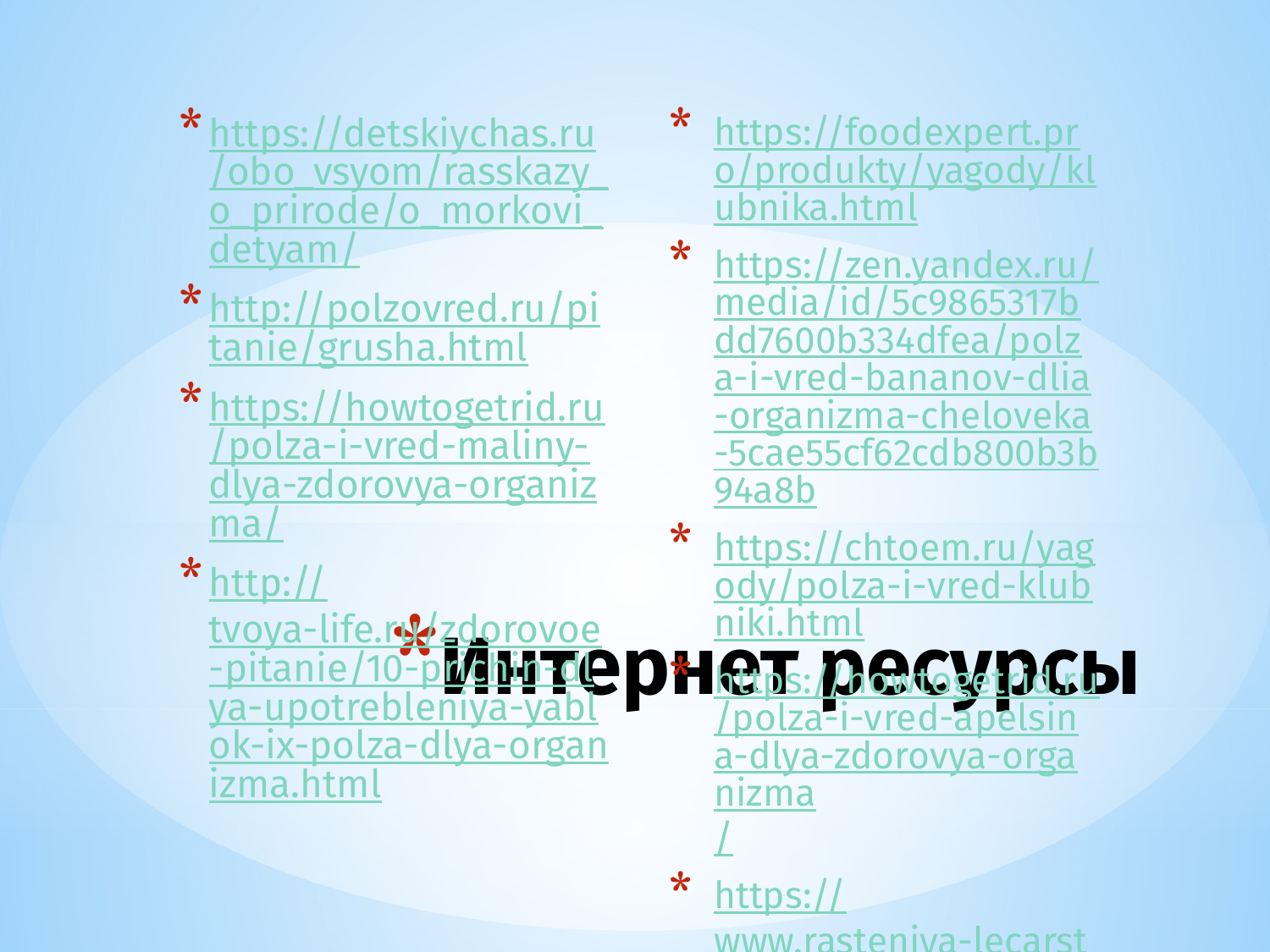

https://detskiychas.ru/obo_vsyom/rasskazy_o_prirode/o_morkovi_detyam/
http://polzovred.ru/pitanie/grusha.html
https://howtogetrid.ru/polza-i-vred-maliny-dlya-zdorovya-organizma/
http://tvoya-life.ru/zdorovoe-pitanie/10-prichin-dlya-upotrebleniya-yablok-ix-polza-dlya-organizma.html

https://foodexpert.pro/produkty/yagody/klubnika.html
https://zen.yandex.ru/media/id/5c9865317bdd7600b334dfea/polza-i-vred-bananov-dlia-organizma-cheloveka-5cae55cf62cdb800b3b94a8b
https://chtoem.ru/yagody/polza-i-vred-klubniki.html
https://howtogetrid.ru/polza-i-vred-apelsina-dlya-zdorovya-organizma/
https://www.rasteniya-lecarstvennie.ru/7921-poleznye-lesnye-yagody-poleznye-svoystva.html
http://prozagadki.ru/1316-zagadki-dlja-detejj-apelsin.html

# Интернет ресурсы